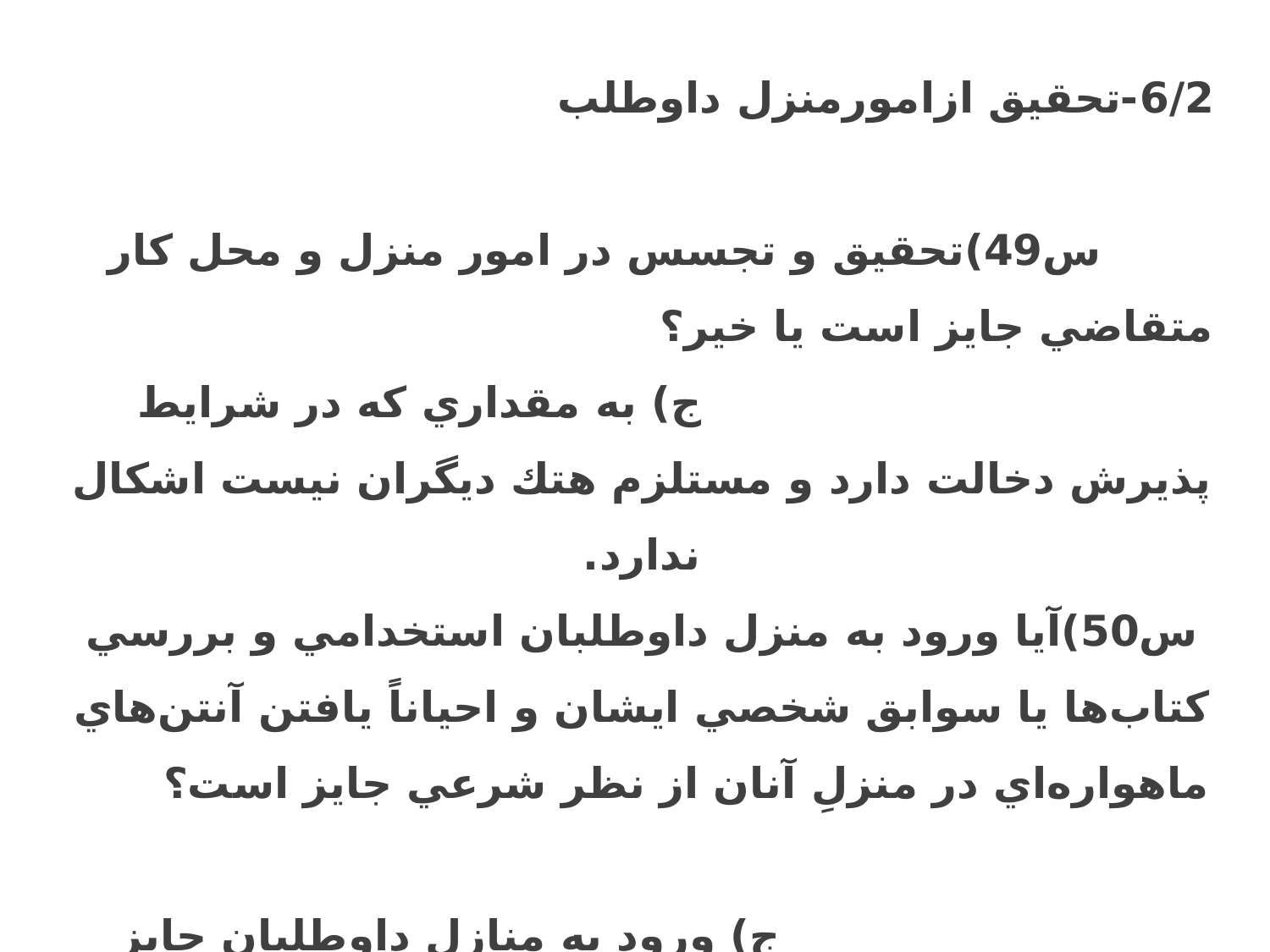

6/2-تحقیق ازامورمنزل داوطلب                                                                                                                     س49)تحقيق و تجسس در امور منزل و محل كار متقاضي جايز است يا خير؟                                                                       ج) به مقداري كه در شرايط پذيرش دخالت دارد و مستلزم هتك ديگران نيست اشكال ندارد.
س50)آيا ورود به منزل داوطلبان استخدامي و بررسي كتاب‌ها يا سوابق شخصي ايشان و احياناً يافتن آنتن‌هاي ماهواره‌اي در منزلِ آنان از نظر شرعي جايز است؟                                                                                                               ج) ورود به منازل داوطلبان جايز نيست، مگر با اذنِ داوطلب يا حكم قاضي شرع، درهرصورت بايد با رعايت ضوابط شرعي و اخلاقي باشد.